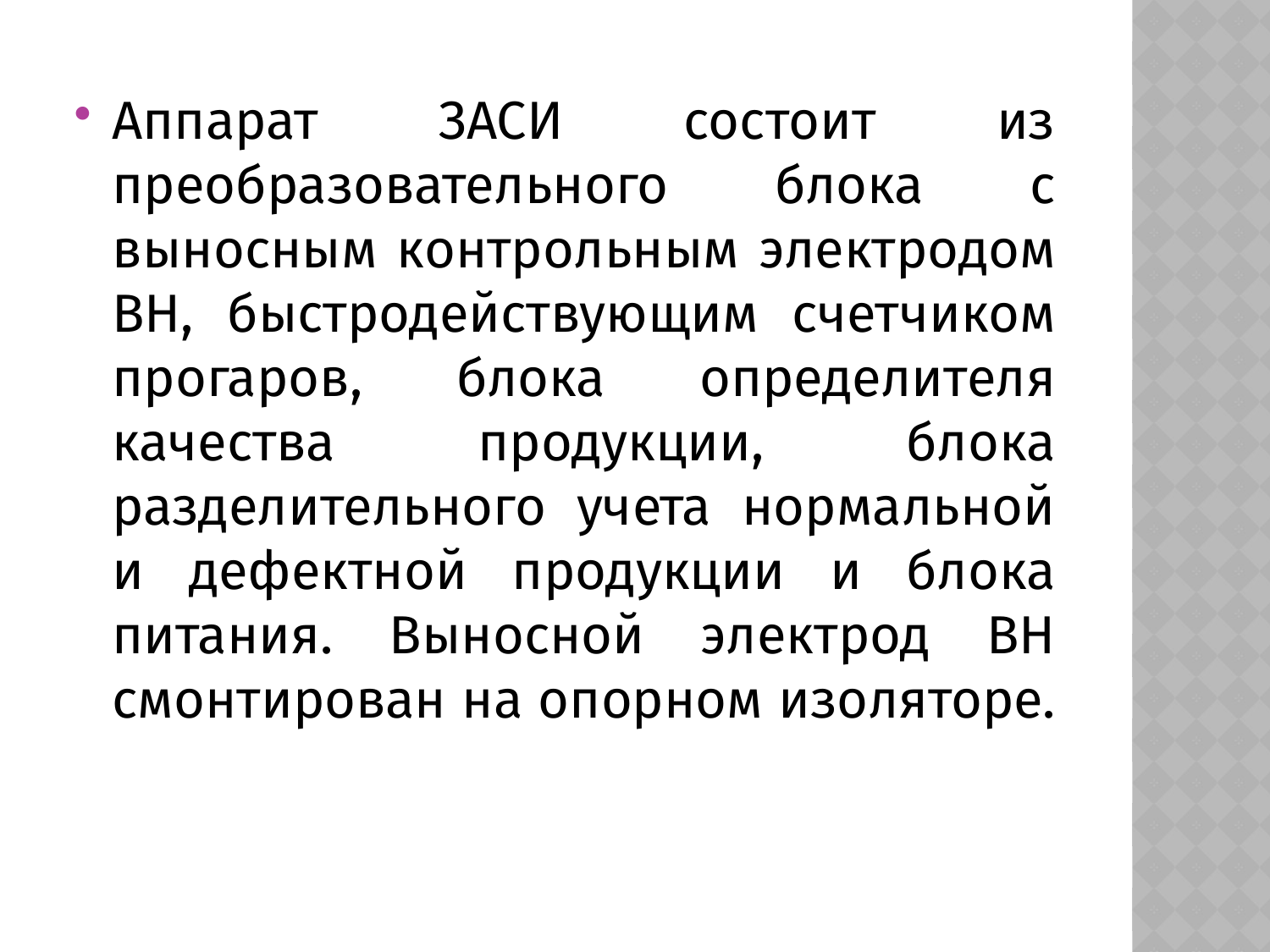

#
Аппарат ЗАСИ состоит из преобразовательного блока с выносным контрольным электродом ВН, быстродействующим счетчиком прогаров, блока определителя качества продукции, блока разделительного учета нормальной и дефектной продукции и блока питания. Выносной электрод ВН смонтирован на опорном изоляторе.